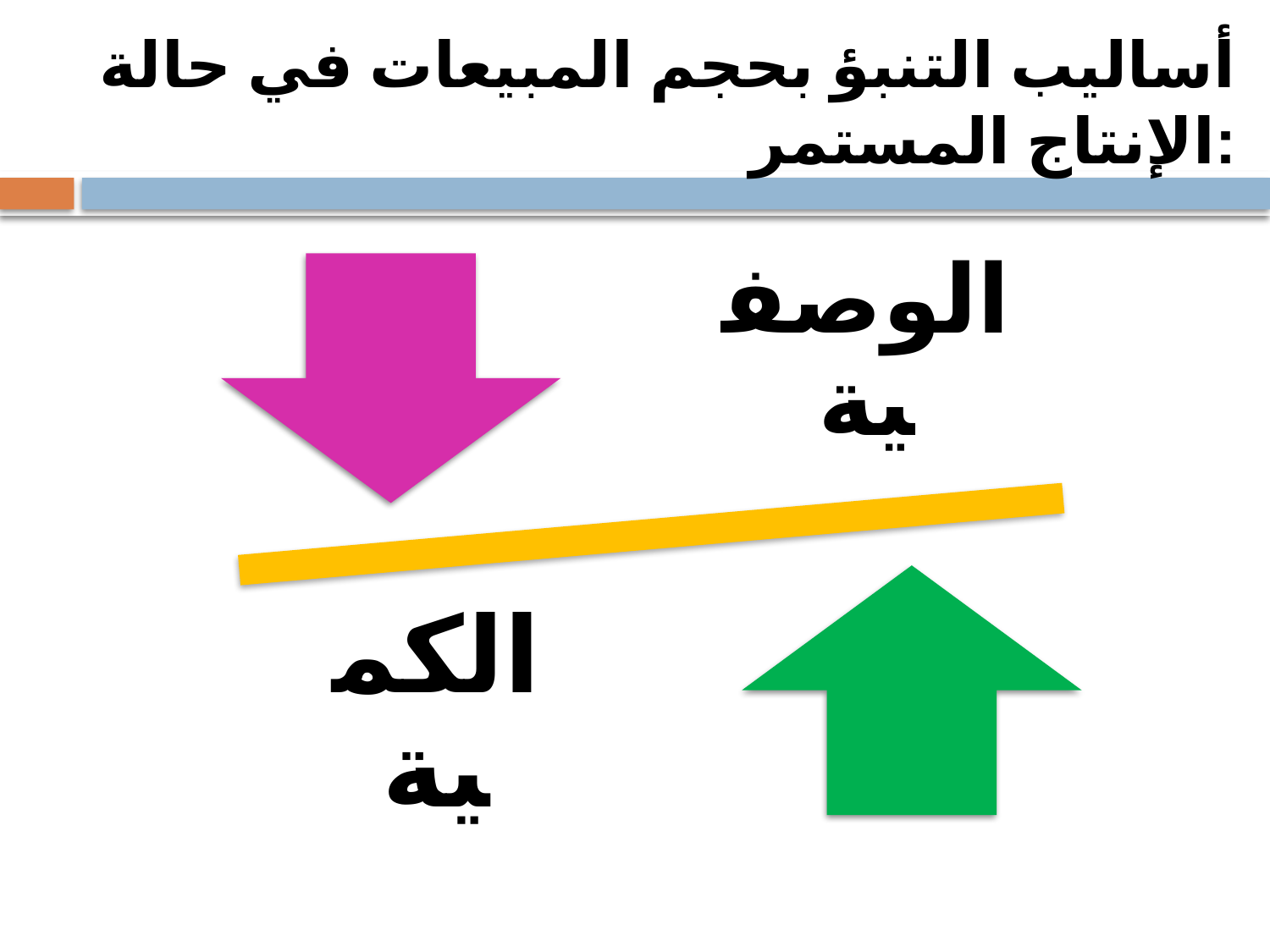

# أساليب التنبؤ بحجم المبيعات في حالة الإنتاج المستمر:
الوصفية
الكمية